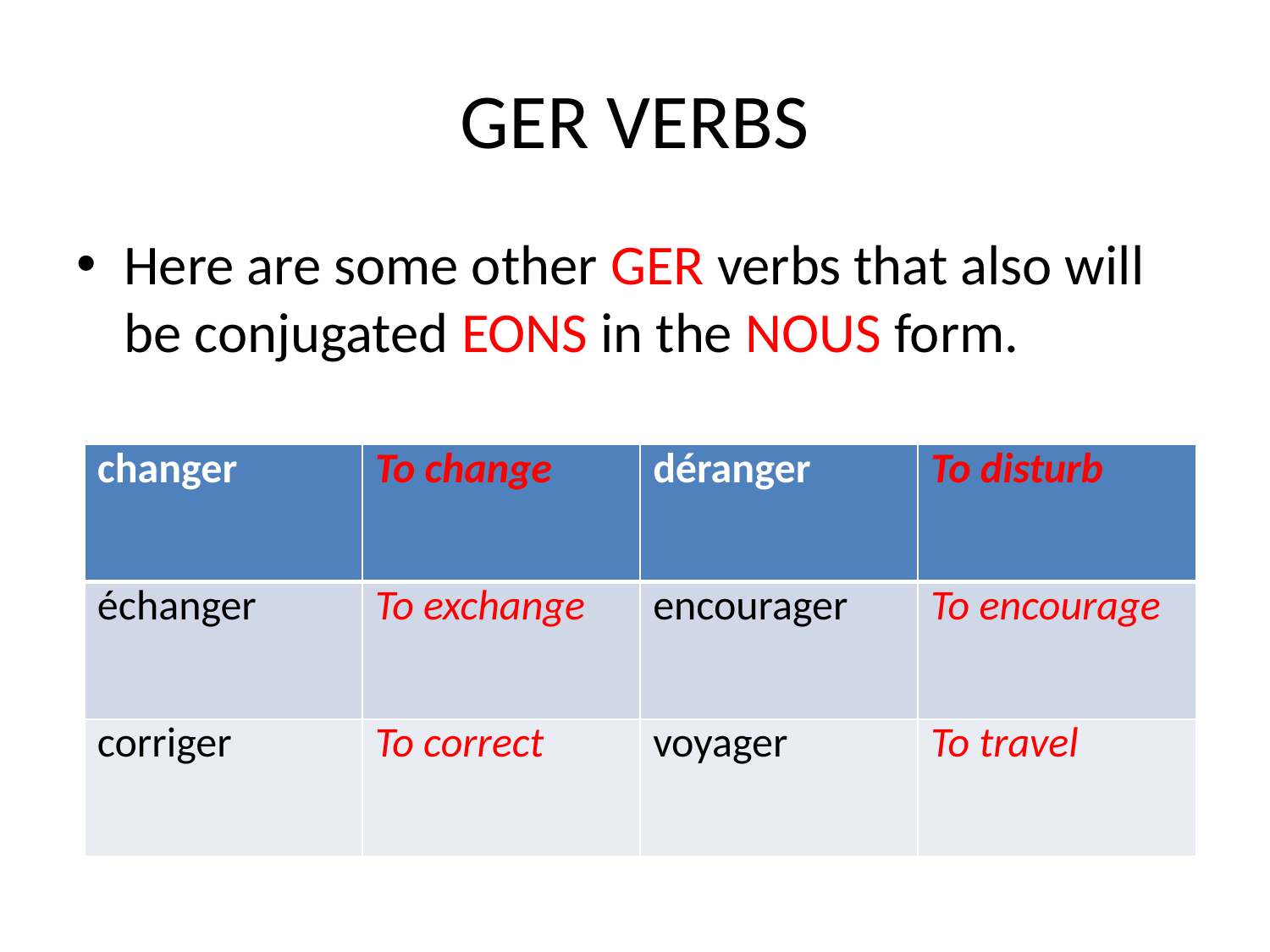

# GER VERBS
Here are some other GER verbs that also will be conjugated EONS in the NOUS form.

| changer | To change | déranger | To disturb |
| --- | --- | --- | --- |
| échanger | To exchange | encourager | To encourage |
| corriger | To correct | voyager | To travel |